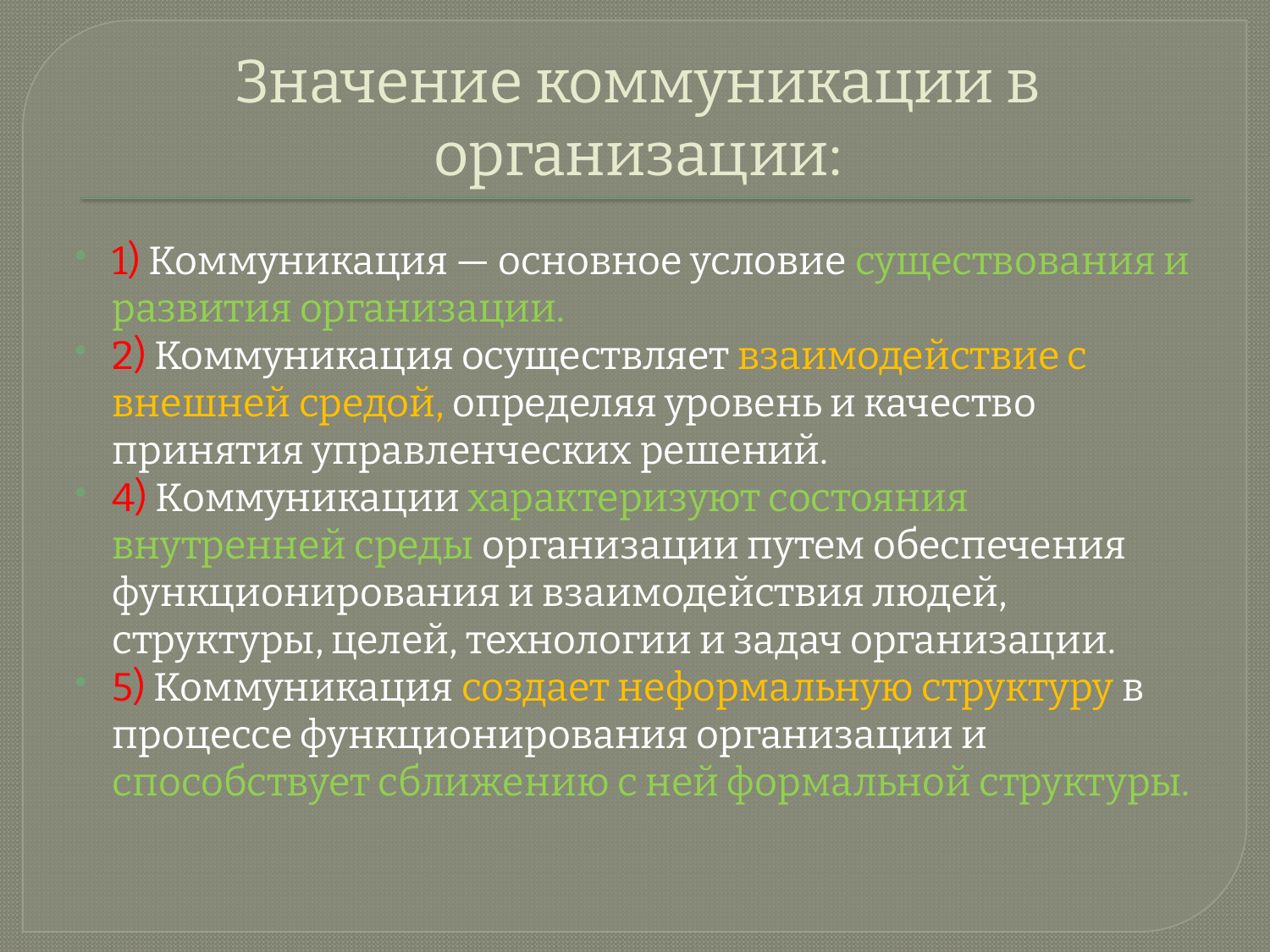

# Значение коммуникации в организации:
1) Коммуникация — основное условие существования и развития организации.
2) Коммуникация осуществляет взаимодействие с внешней средой, определяя уровень и качество принятия управленческих решений.
4) Коммуникации характеризуют состояния внутренней среды организации путем обеспечения функционирования и взаимодействия людей, структуры, целей, технологии и задач организации.
5) Коммуникация создает неформальную структуру в процессе функционирования организации и способствует сближению с ней формальной структуры.